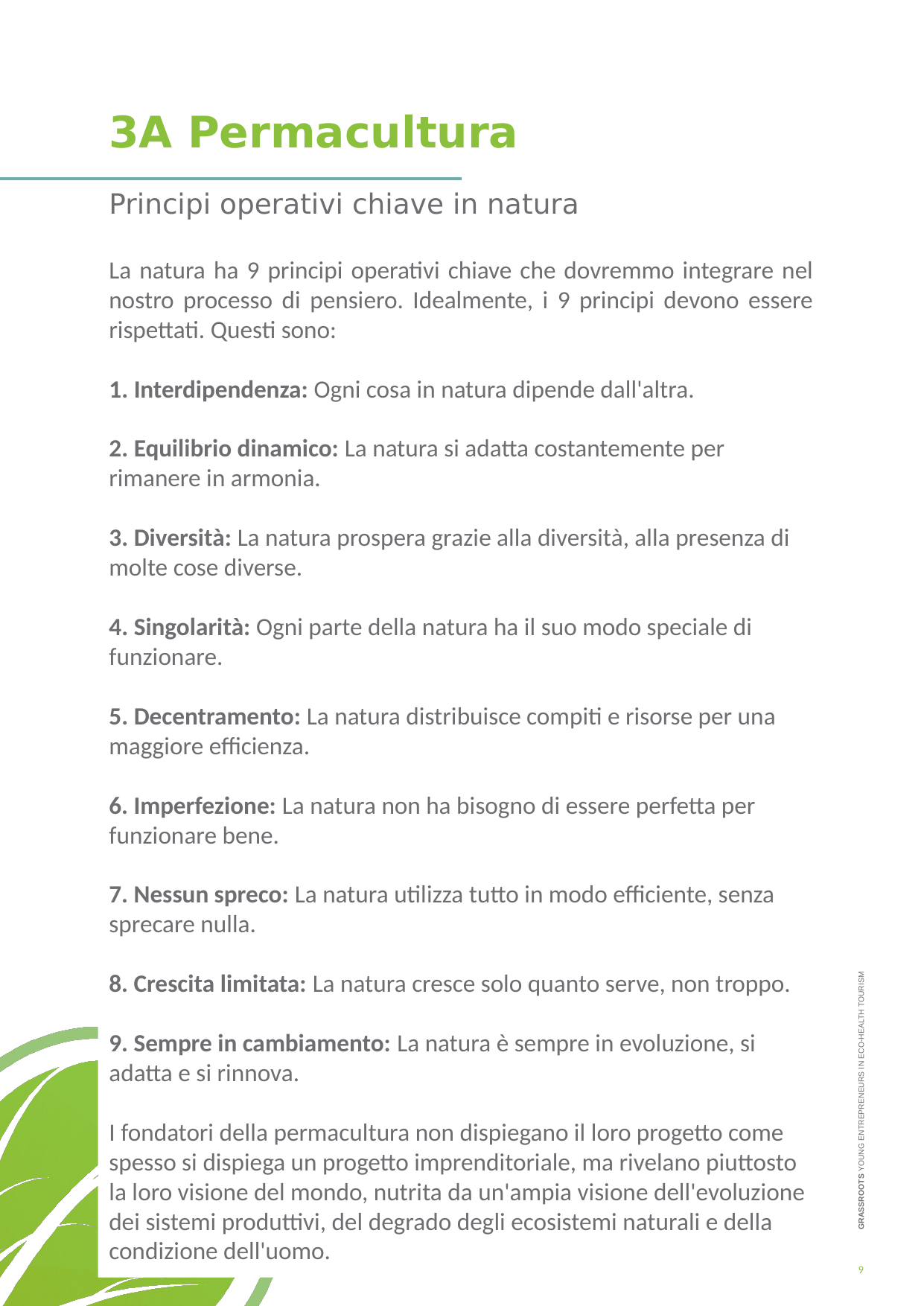

3A Permacultura
Principi operativi chiave in natura
La natura ha 9 principi operativi chiave che dovremmo integrare nel nostro processo di pensiero. Idealmente, i 9 principi devono essere rispettati. Questi sono:

 Interdipendenza: Ogni cosa in natura dipende dall'altra.

 Equilibrio dinamico: La natura si adatta costantemente per rimanere in armonia.

 Diversità: La natura prospera grazie alla diversità, alla presenza di molte cose diverse.

 Singolarità: Ogni parte della natura ha il suo modo speciale di funzionare.

 Decentramento: La natura distribuisce compiti e risorse per una maggiore efficienza.

6. Imperfezione: La natura non ha bisogno di essere perfetta per funzionare bene.

7. Nessun spreco: La natura utilizza tutto in modo efficiente, senza sprecare nulla.

8. Crescita limitata: La natura cresce solo quanto serve, non troppo.

9. Sempre in cambiamento: La natura è sempre in evoluzione, si adatta e si rinnova.

I fondatori della permacultura non dispiegano il loro progetto come spesso si dispiega un progetto imprenditoriale, ma rivelano piuttosto la loro visione del mondo, nutrita da un'ampia visione dell'evoluzione dei sistemi produttivi, del degrado degli ecosistemi naturali e della condizione dell'uomo.

9